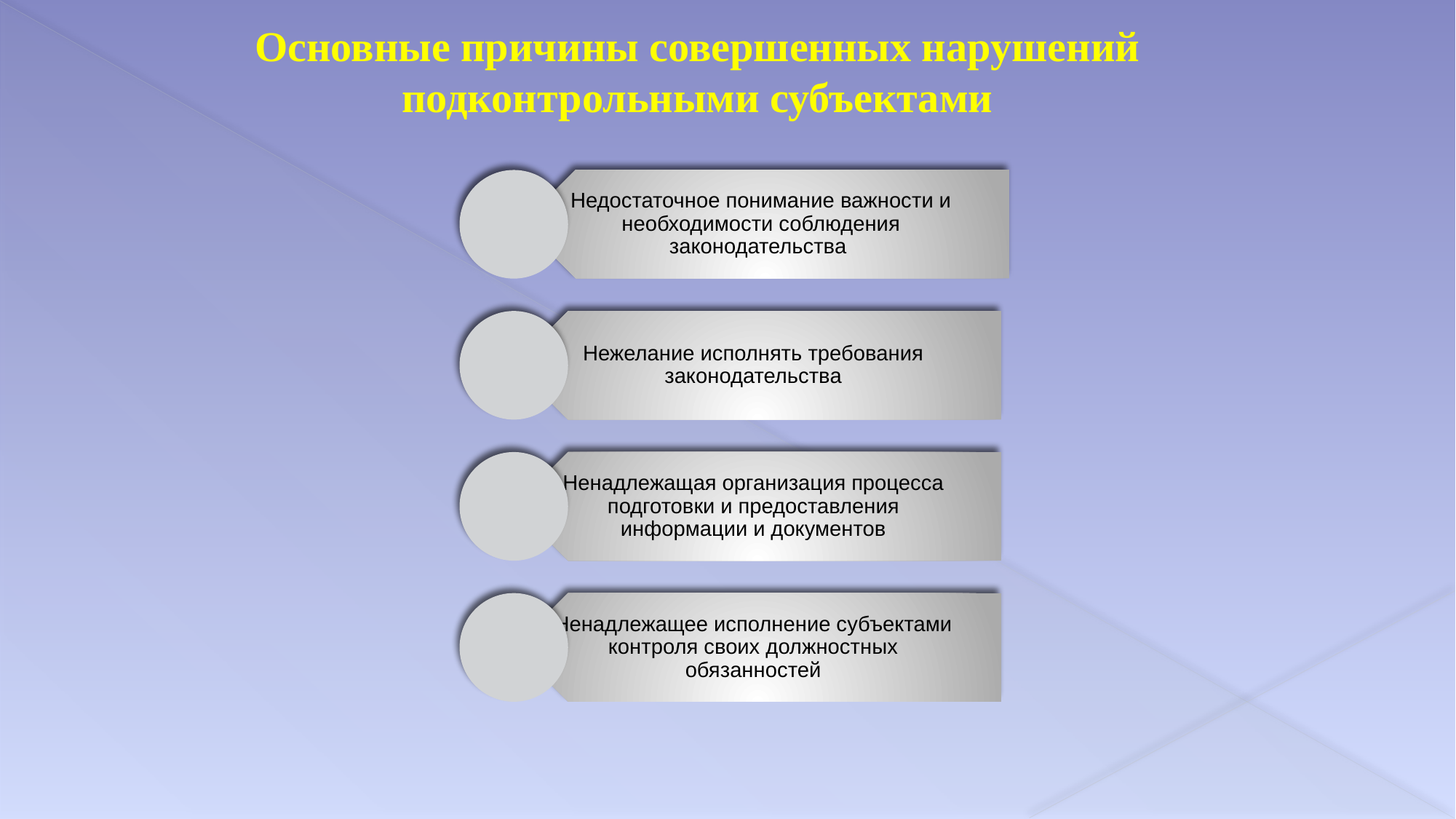

Основные причины совершенных нарушений подконтрольными субъектами
Недостаточное понимание важности и необходимости соблюдения законодательства
Нежелание исполнять требования законодательства
Ненадлежащая организация процесса подготовки и предоставления информации и документов
Ненадлежащее исполнение субъектами контроля своих должностных обязанностей